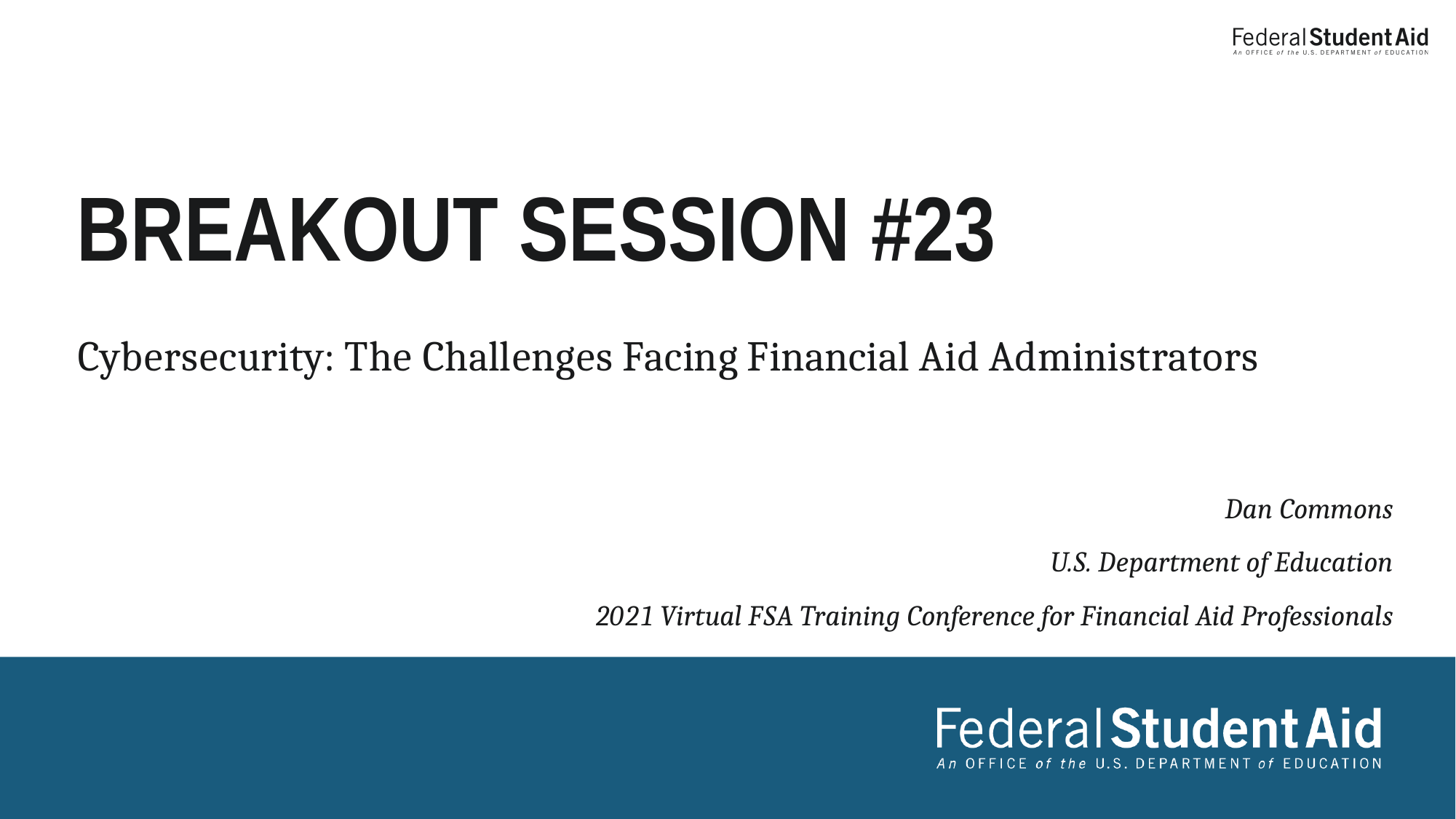

# Breakout Session #23
Cybersecurity: The Challenges Facing Financial Aid Administrators
Dan Commons
U.S. Department of Education
2021 Virtual FSA Training Conference for Financial Aid Professionals